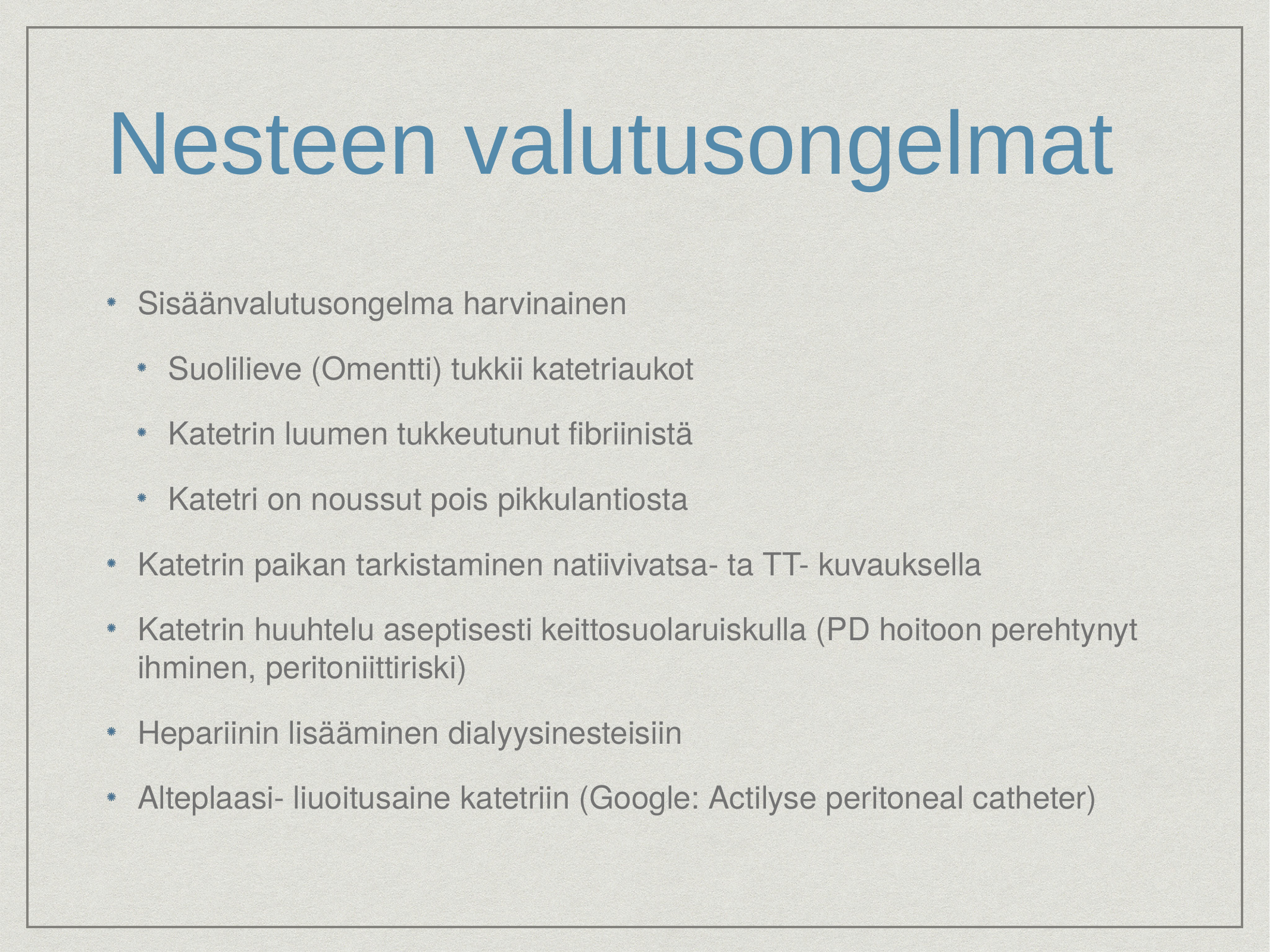

# Nesteen valutusongelmat
Sisäänvalutusongelma harvinainen
Suolilieve (Omentti) tukkii katetriaukot
Katetrin luumen tukkeutunut fibriinistä
Katetri on noussut pois pikkulantiosta
Katetrin paikan tarkistaminen natiivivatsa- ta TT- kuvauksella
Katetrin huuhtelu aseptisesti keittosuolaruiskulla (PD hoitoon perehtynyt ihminen, peritoniittiriski)
Hepariinin lisääminen dialyysinesteisiin
Alteplaasi- liuoitusaine katetriin (Google: Actilyse peritoneal catheter)